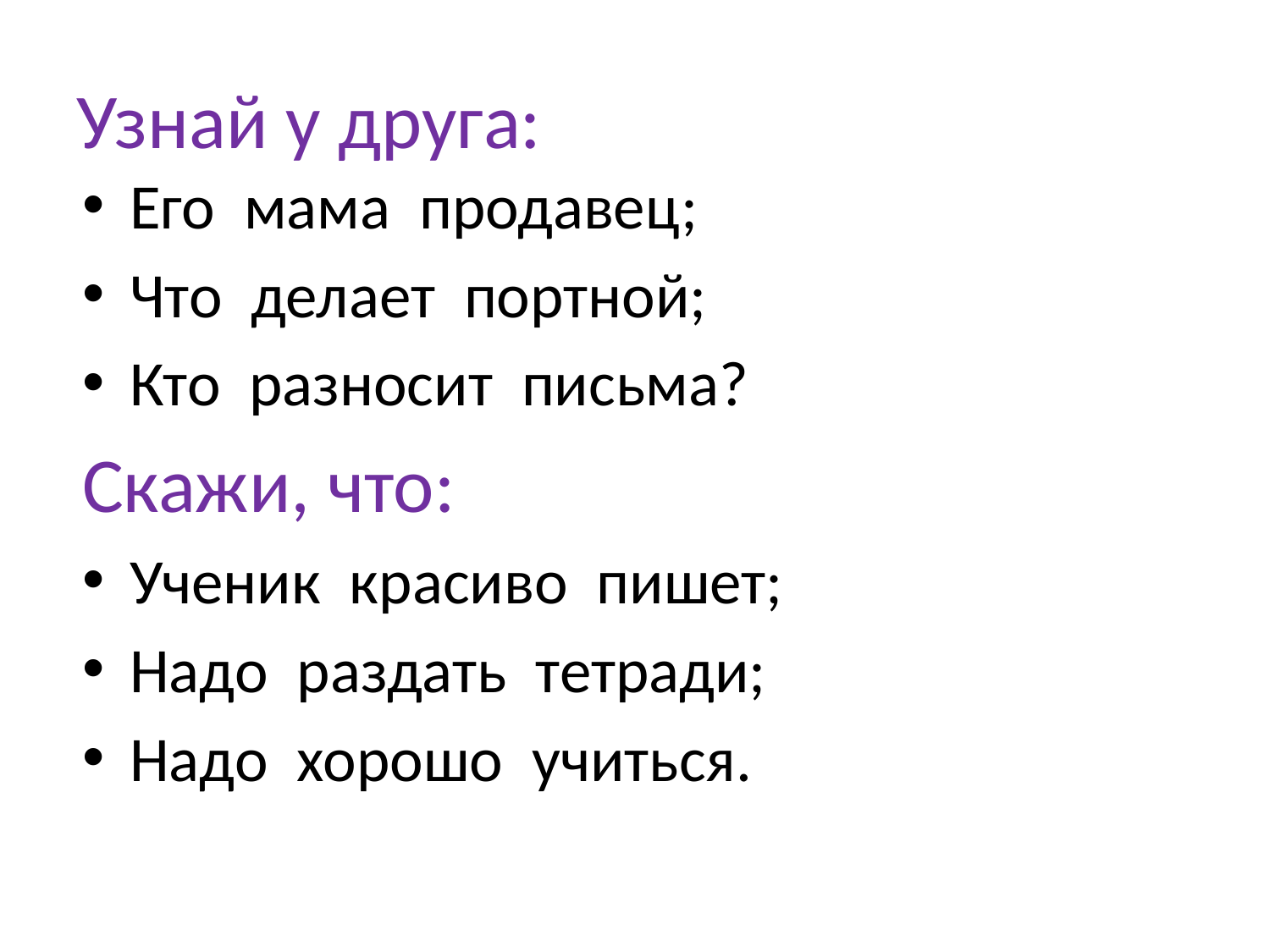

# Узнай у друга:
Его  мама  продавец;
Что  делает  портной;
Кто  разносит  письма?
Скажи, что:
Ученик  красиво  пишет;
Надо  раздать  тетради;
Надо  хорошо  учиться.